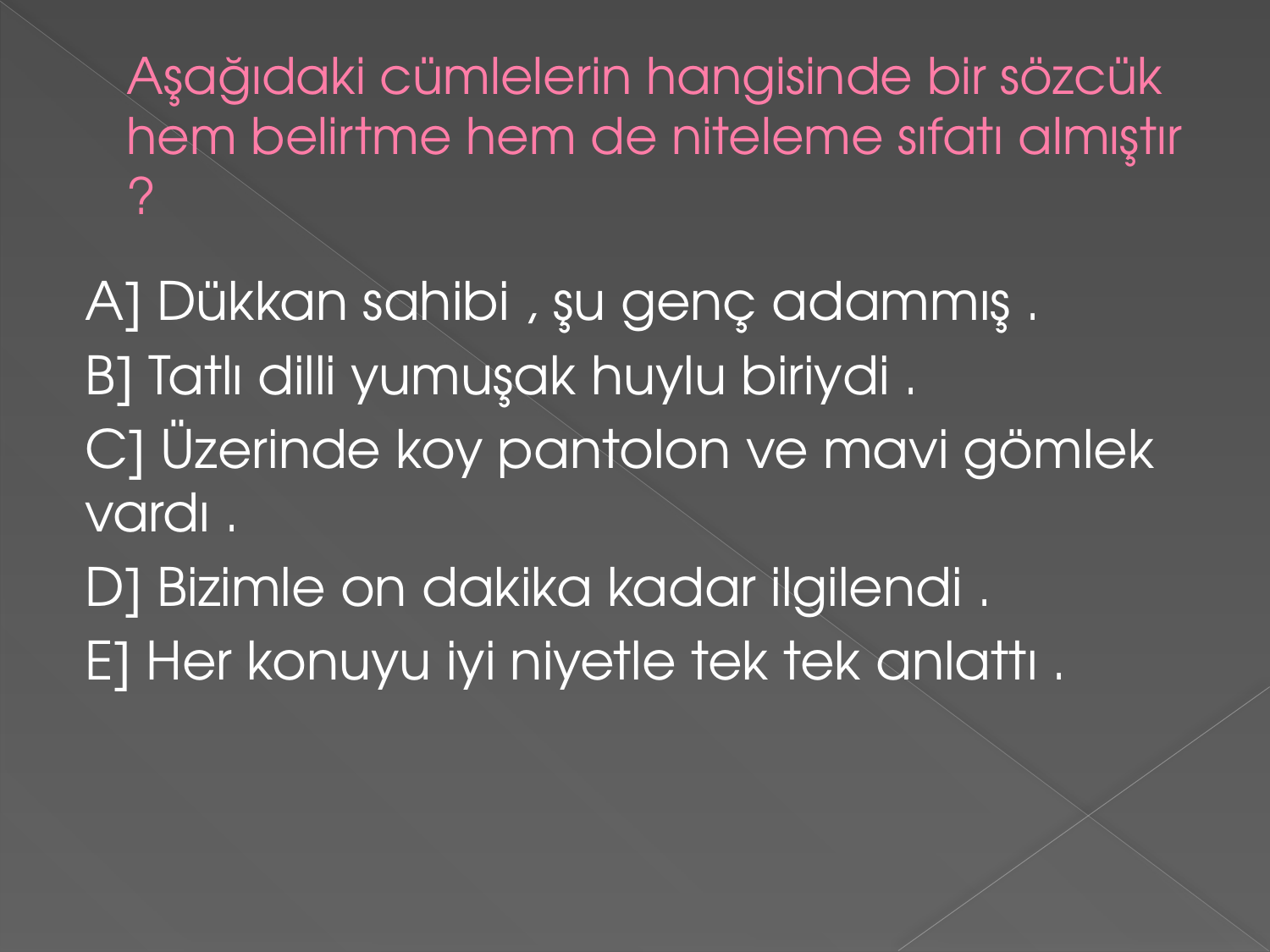

# Aşağıdaki cümlelerin hangisinde bir sözcük hem belirtme hem de niteleme sıfatı almıştır ?
A] Dükkan sahibi , şu genç adammış .
B] Tatlı dilli yumuşak huylu biriydi .
C] Üzerinde koy pantolon ve mavi gömlek vardı .
D] Bizimle on dakika kadar ilgilendi .
E] Her konuyu iyi niyetle tek tek anlattı .